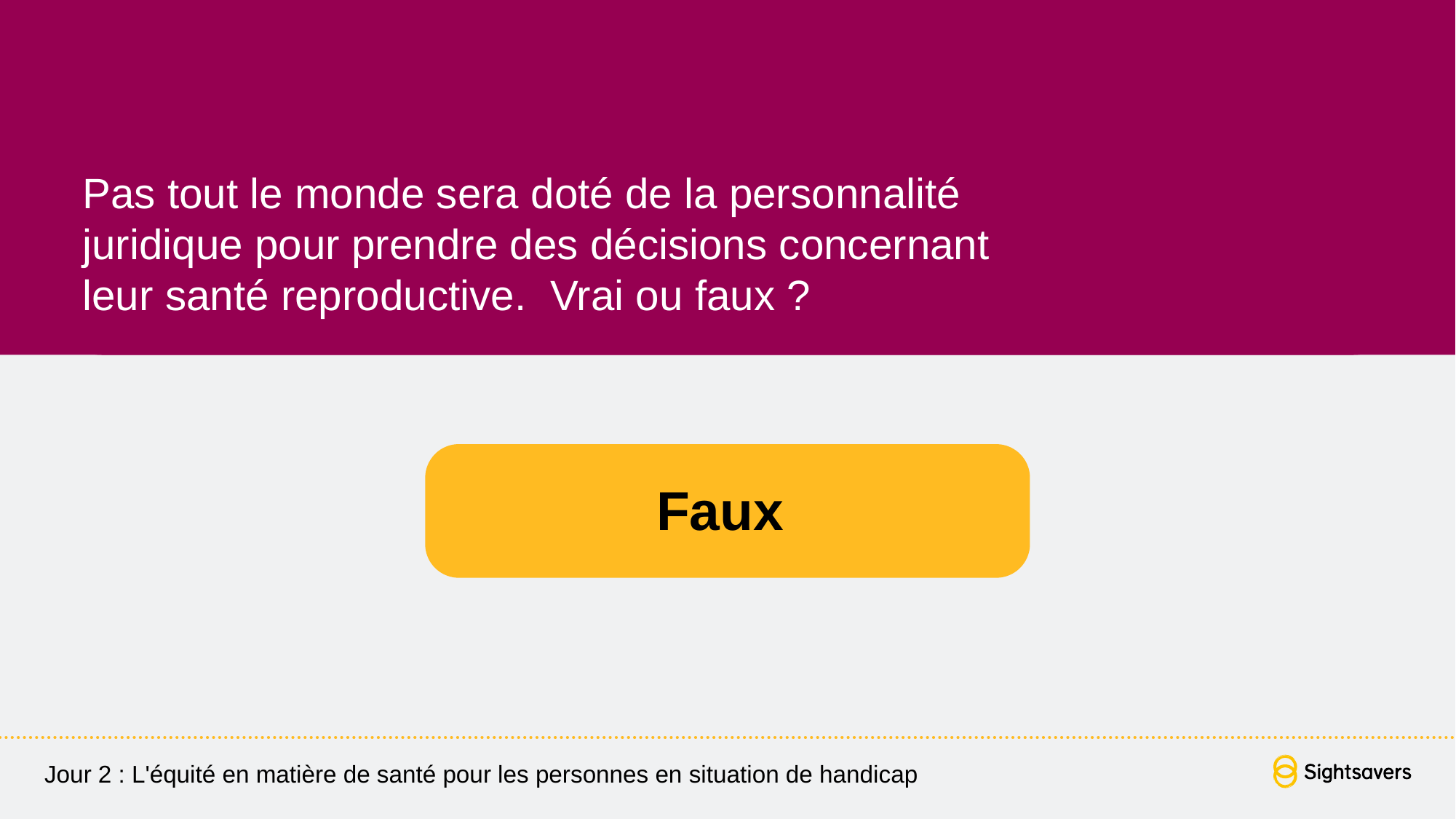

Pas tout le monde sera doté de la personnalité
juridique pour prendre des décisions concernant
leur santé reproductive.  Vrai ou faux ?
Faux
Jour 2 : L'équité en matière de santé pour les personnes en situation de handicap